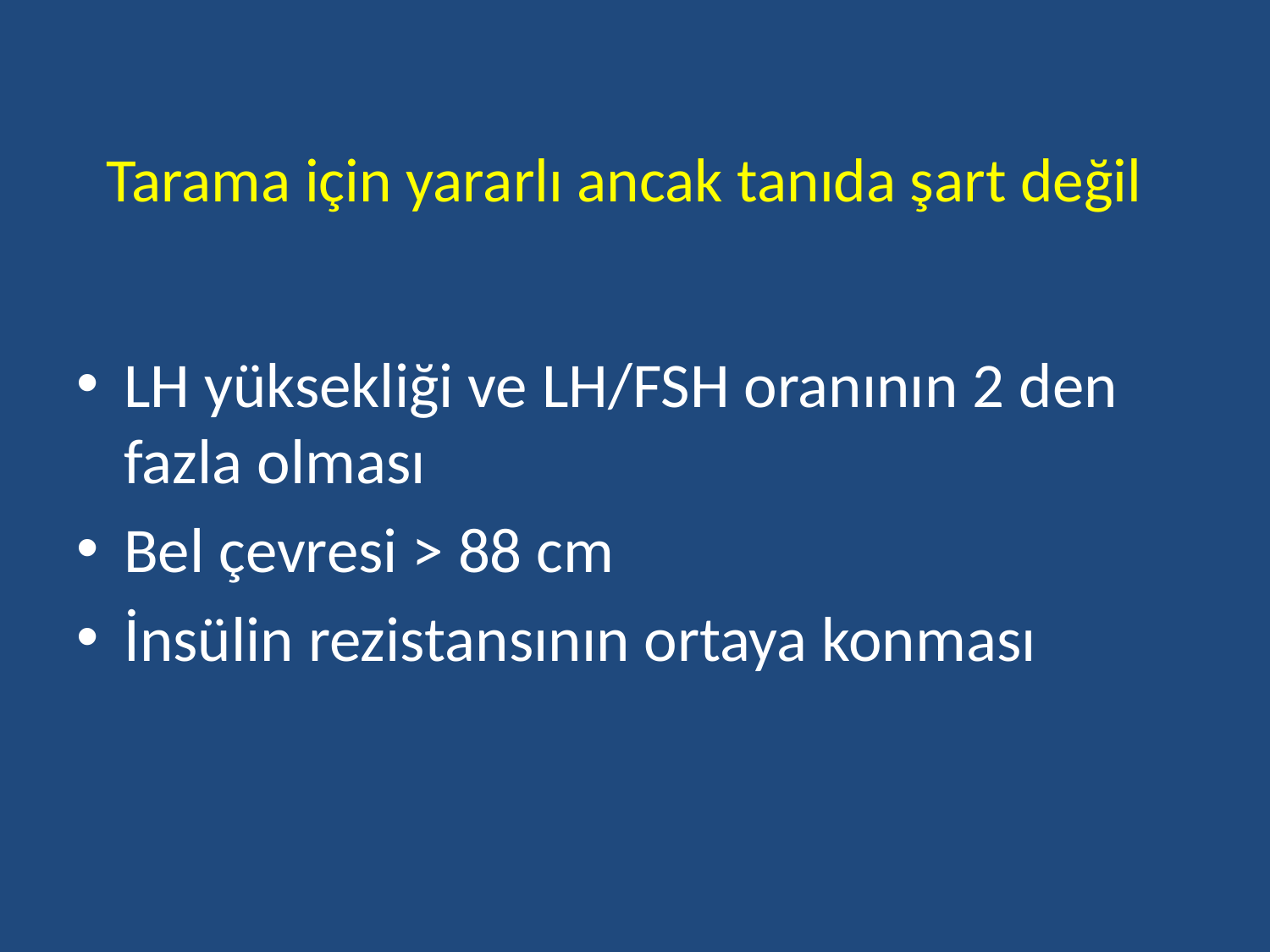

# Tarama için yararlı ancak tanıda şart değil
LH yüksekliği ve LH/FSH oranının 2 den fazla olması
Bel çevresi > 88 cm
İnsülin rezistansının ortaya konması